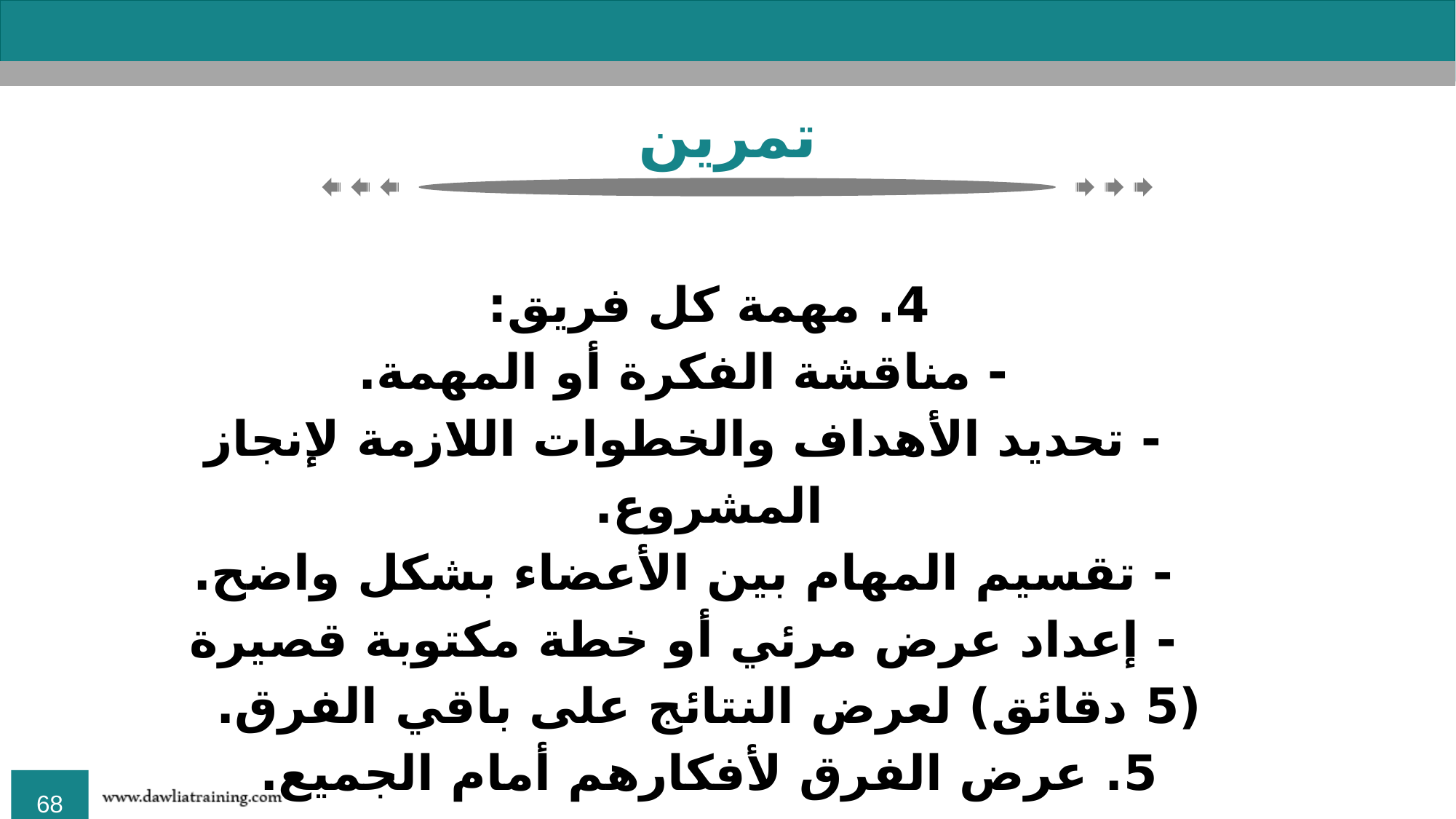

تمرين

4. مهمة كل فريق:
   - مناقشة الفكرة أو المهمة.
   - تحديد الأهداف والخطوات اللازمة لإنجاز المشروع.
   - تقسيم المهام بين الأعضاء بشكل واضح.
   - إعداد عرض مرئي أو خطة مكتوبة قصيرة (5 دقائق) لعرض النتائج على باقي الفرق.
5. عرض الفرق لأفكارهم أمام الجميع.